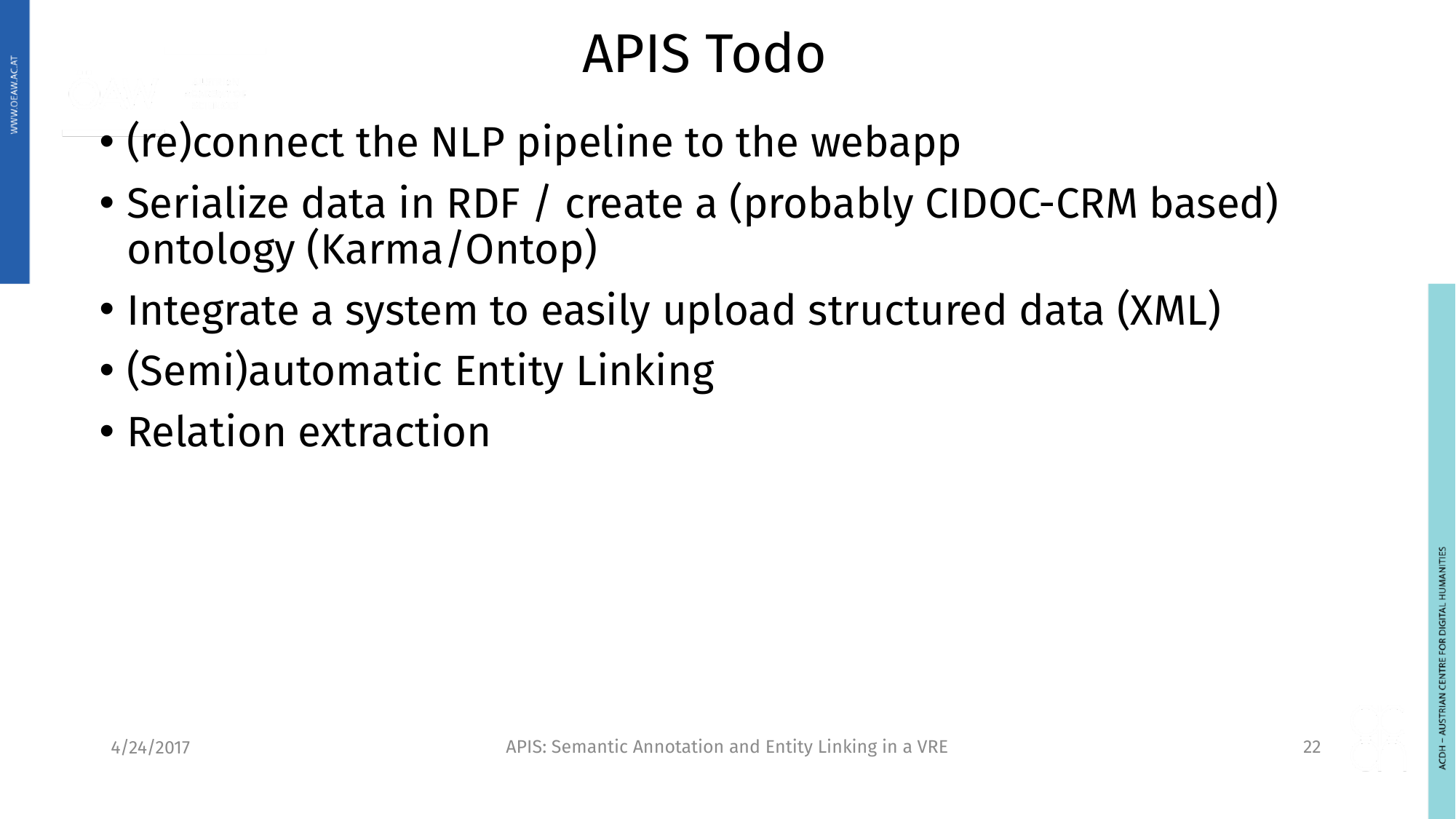

# APIS Todo
(re)connect the NLP pipeline to the webapp
Serialize data in RDF / create a (probably CIDOC-CRM based) ontology (Karma/Ontop)
Integrate a system to easily upload structured data (XML)
(Semi)automatic Entity Linking
Relation extraction
4/24/2017
APIS: Semantic Annotation and Entity Linking in a VRE
22